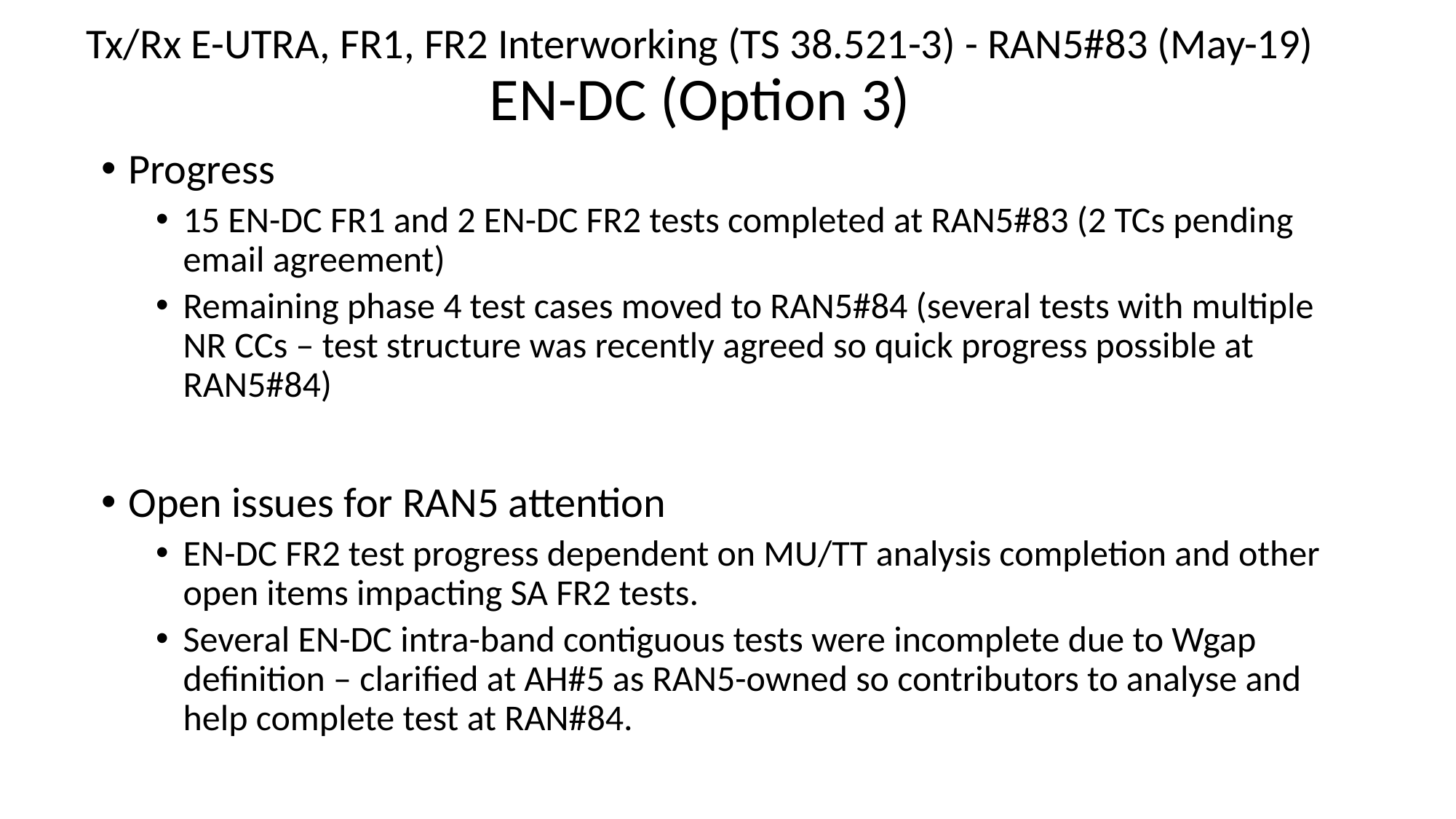

# Tx/Rx E-UTRA, FR1, FR2 Interworking (TS 38.521-3) - RAN5#83 (May-19) EN-DC (Option 3)
Progress
15 EN-DC FR1 and 2 EN-DC FR2 tests completed at RAN5#83 (2 TCs pending email agreement)
Remaining phase 4 test cases moved to RAN5#84 (several tests with multiple NR CCs – test structure was recently agreed so quick progress possible at RAN5#84)

Open issues for RAN5 attention
EN-DC FR2 test progress dependent on MU/TT analysis completion and other open items impacting SA FR2 tests.
Several EN-DC intra-band contiguous tests were incomplete due to Wgap definition – clarified at AH#5 as RAN5-owned so contributors to analyse and help complete test at RAN#84.